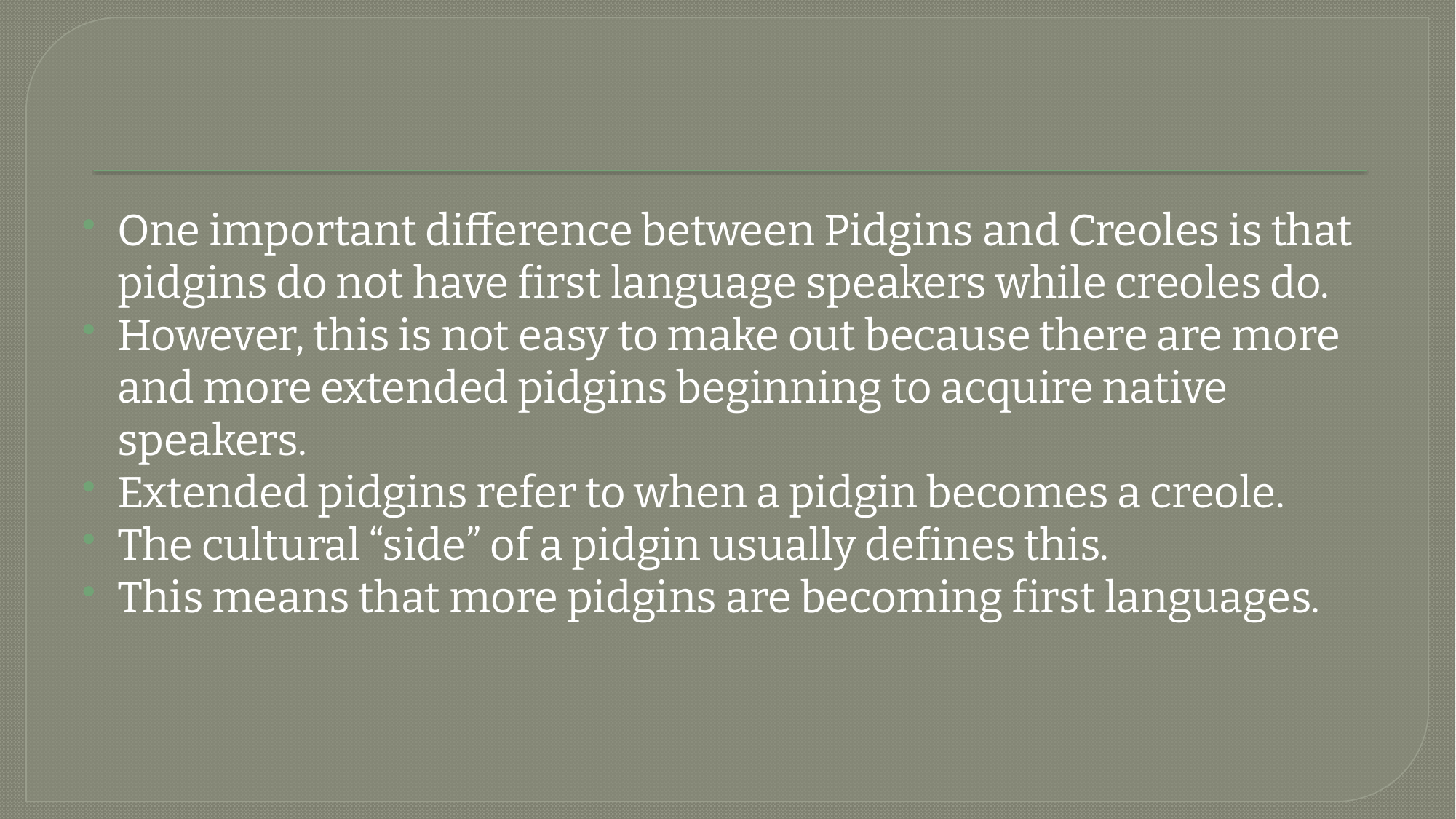

#
One important difference between Pidgins and Creoles is that pidgins do not have first language speakers while creoles do.
However, this is not easy to make out because there are more and more extended pidgins beginning to acquire native speakers.
Extended pidgins refer to when a pidgin becomes a creole.
The cultural “side” of a pidgin usually defines this.
This means that more pidgins are becoming first languages.